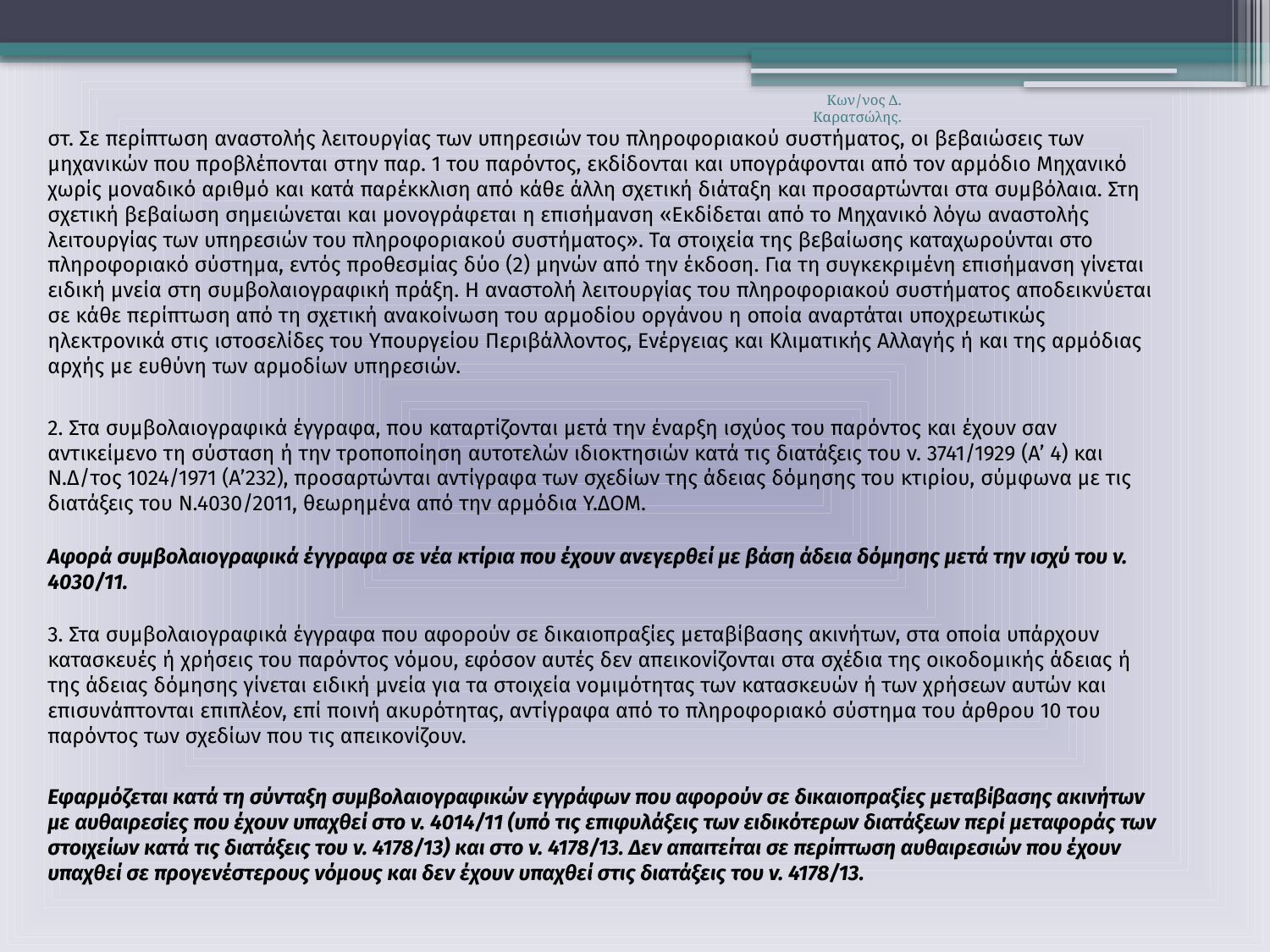

Κων/νος Δ. Καρατσώλης.

στ. Σε περίπτωση αναστολής λειτουργίας των υπηρεσιών του πληροφοριακού συστήματος, οι βεβαιώσεις των μηχανικών που προβλέπονται στην παρ. 1 του παρόντος, εκδίδονται και υπογράφονται από τον αρμόδιο Μηχανικό χωρίς μοναδικό αριθμό και κατά παρέκκλιση από κάθε άλλη σχετική διάταξη και προσαρτώνται στα συμβόλαια. Στη σχετική βεβαίωση σημειώνεται και μονογράφεται η επισήμανση «Εκδίδεται από το Μηχανικό λόγω αναστολής λειτουργίας των υπηρεσιών του πληροφοριακού συστήματος». Τα στοιχεία της βεβαίωσης καταχωρούνται στο πληροφοριακό σύστημα, εντός προθεσμίας δύο (2) μηνών από την έκδοση. Για τη συγκεκριμένη επισήμανση γίνεται ειδική μνεία στη συμβολαιογραφική πράξη. Η αναστολή λειτουργίας του πληροφοριακού συστήματος αποδεικνύεται σε κάθε περίπτωση από τη σχετική ανακοίνωση του αρμοδίου οργάνου η οποία αναρτάται υποχρεωτικώς ηλεκτρονικά στις ιστοσελίδες του Υπουργείου Περιβάλλοντος, Ενέργειας και Κλιματικής Αλλαγής ή και της αρμόδιας αρχής με ευθύνη των αρμοδίων υπηρεσιών.

2. Στα συμβολαιογραφικά έγγραφα, που καταρτίζονται μετά την έναρξη ισχύος του παρόντος και έχουν σαν αντικείμενο τη σύσταση ή την τροποποίηση αυτοτελών ιδιοκτησιών κατά τις διατάξεις του ν. 3741/1929 (Α’ 4) και Ν.Δ/τος 1024/1971 (Α’232), προσαρτώνται αντίγραφα των σχεδίων της άδειας δόμησης του κτιρίου, σύμφωνα με τις διατάξεις του Ν.4030/2011, θεωρημένα από την αρμόδια Υ.ΔΟΜ.

Αφορά συμβολαιογραφικά έγγραφα σε νέα κτίρια που έχουν ανεγερθεί με βάση άδεια δόμησης μετά την ισχύ του ν. 4030/11.

3. Στα συμβολαιογραφικά έγγραφα που αφορούν σε δικαιοπραξίες μεταβίβασης ακινήτων, στα οποία υπάρχουν κατασκευές ή χρήσεις του παρόντος νόμου, εφόσον αυτές δεν απεικονίζονται στα σχέδια της οικοδομικής άδειας ή της άδειας δόμησης γίνεται ειδική μνεία για τα στοιχεία νομιμότητας των κατασκευών ή των χρήσεων αυτών και επισυνάπτονται επιπλέον, επί ποινή ακυρότητας, αντίγραφα από το πληροφοριακό σύστημα του άρθρου 10 του παρόντος των σχεδίων που τις απεικονίζουν.

Εφαρμόζεται κατά τη σύνταξη συμβολαιογραφικών εγγράφων που αφορούν σε δικαιοπραξίες μεταβίβασης ακινήτων με αυθαιρεσίες που έχουν υπαχθεί στο ν. 4014/11 (υπό τις επιφυλάξεις των ειδικότερων διατάξεων περί μεταφοράς των στοιχείων κατά τις διατάξεις του ν. 4178/13) και στο ν. 4178/13. Δεν απαιτείται σε περίπτωση αυθαιρεσιών που έχουν υπαχθεί σε προγενέστερους νόμους και δεν έχουν υπαχθεί στις διατάξεις του ν. 4178/13.